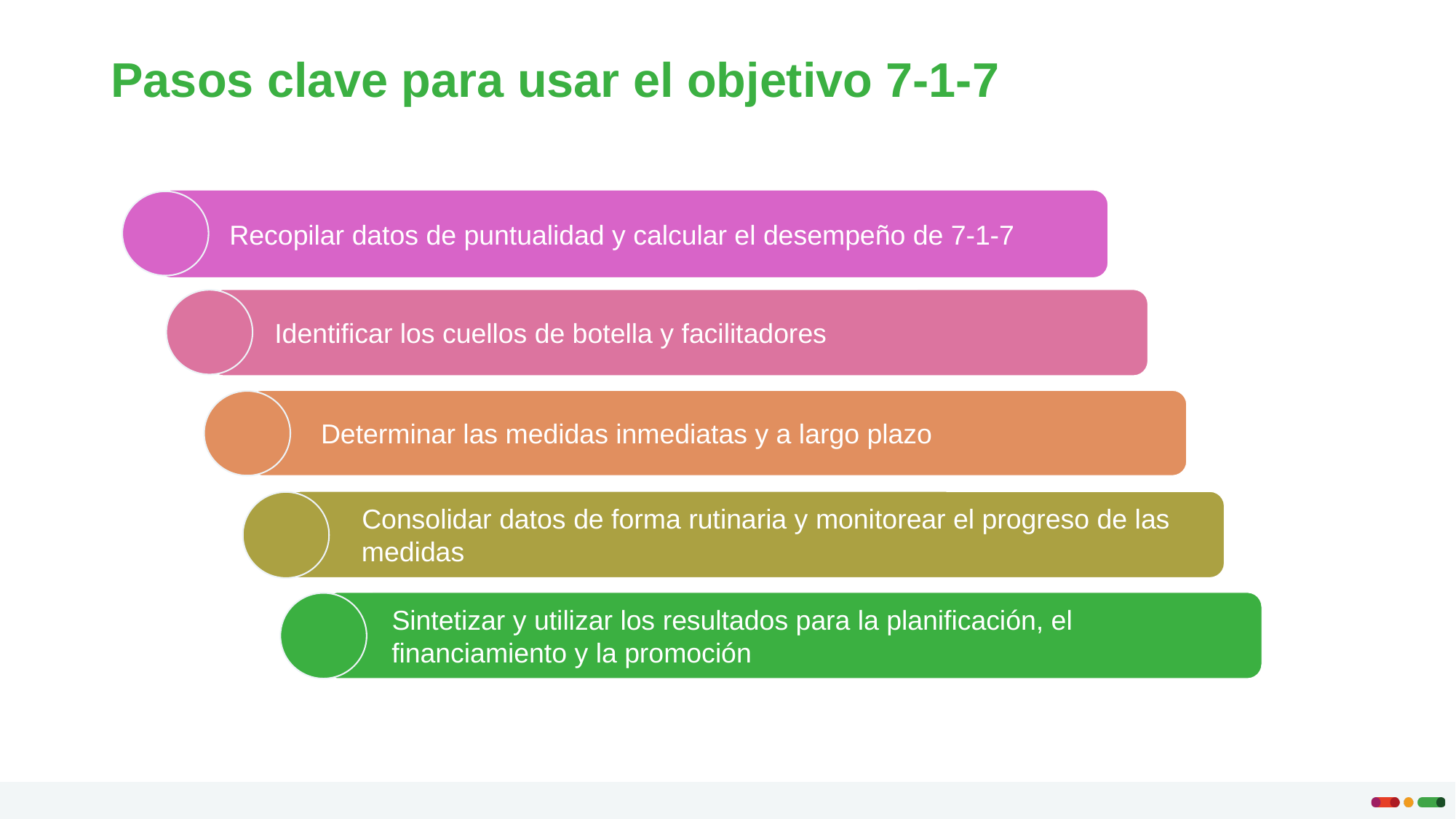

# Pasos clave para usar el objetivo 7-1-7

     Recopilar datos de puntualidad y calcular el desempeño de 7-1-7

    Identificar los cuellos de botella y facilitadores

     Determinar las medidas inmediatas y a largo plazo

        Consolidar datos de forma rutinaria y monitorear el progreso de las
        medidas

       Sintetizar y utilizar los resultados para la planificación, el
       financiamiento y la promoción